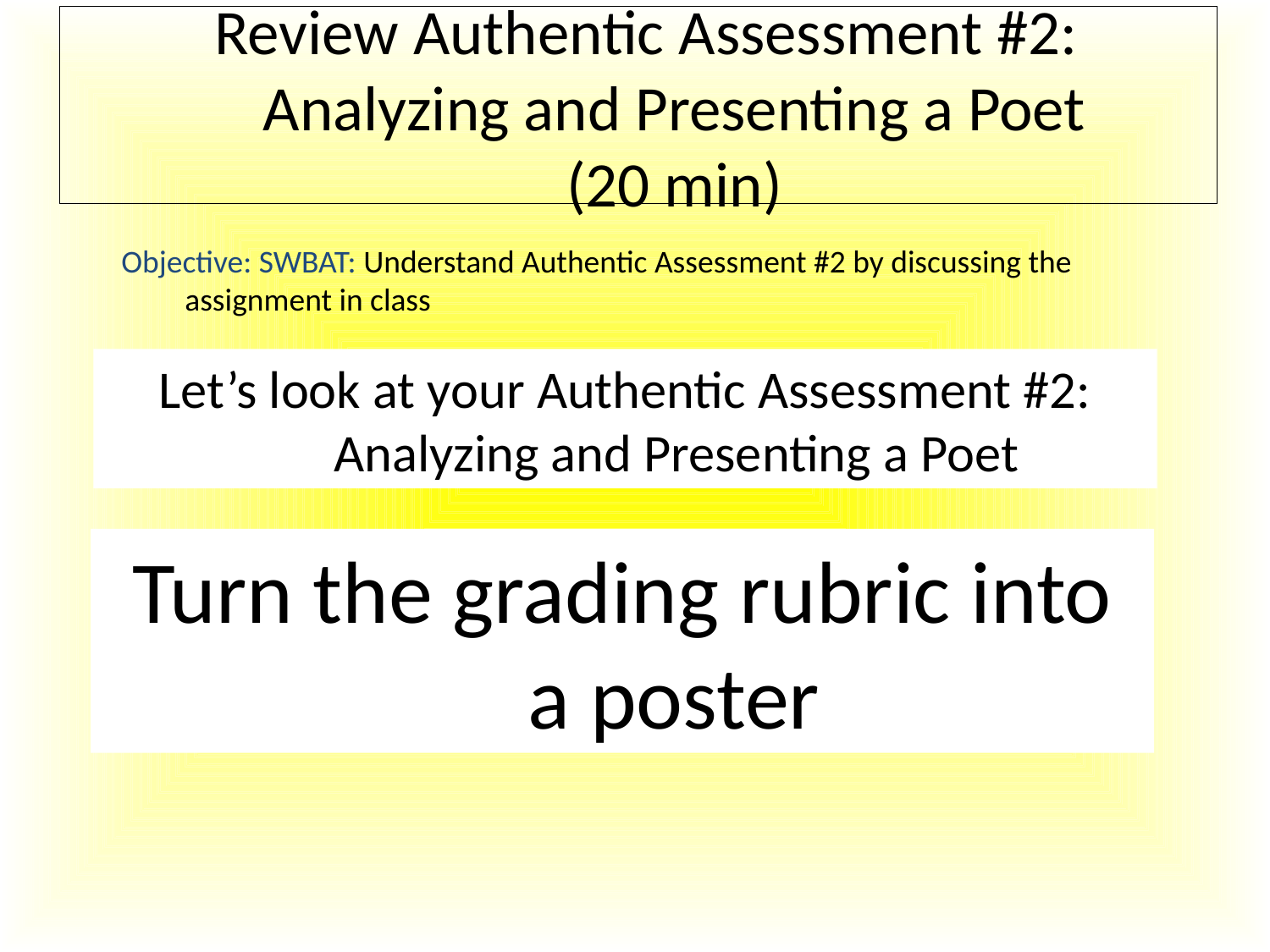

# Review Authentic Assessment #2: Analyzing and Presenting a Poet (20 min)
Objective: SWBAT: Understand Authentic Assessment #2 by discussing the assignment in class

Let’s look at your Authentic Assessment #2: Analyzing and Presenting a Poet
Turn the grading rubric into a poster